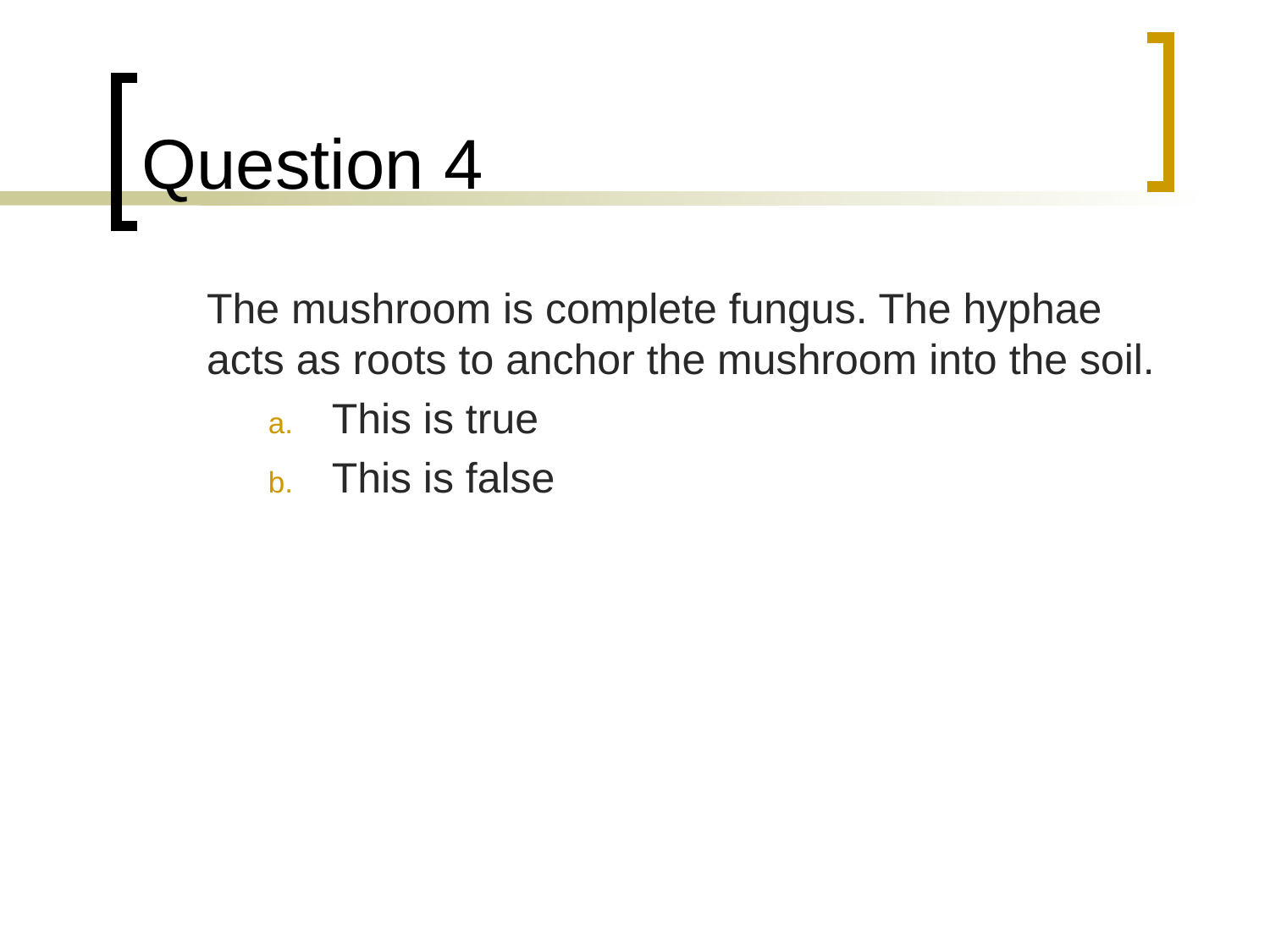

# Question 4
	The mushroom is complete fungus. The hyphae acts as roots to anchor the mushroom into the soil.
This is true
This is false